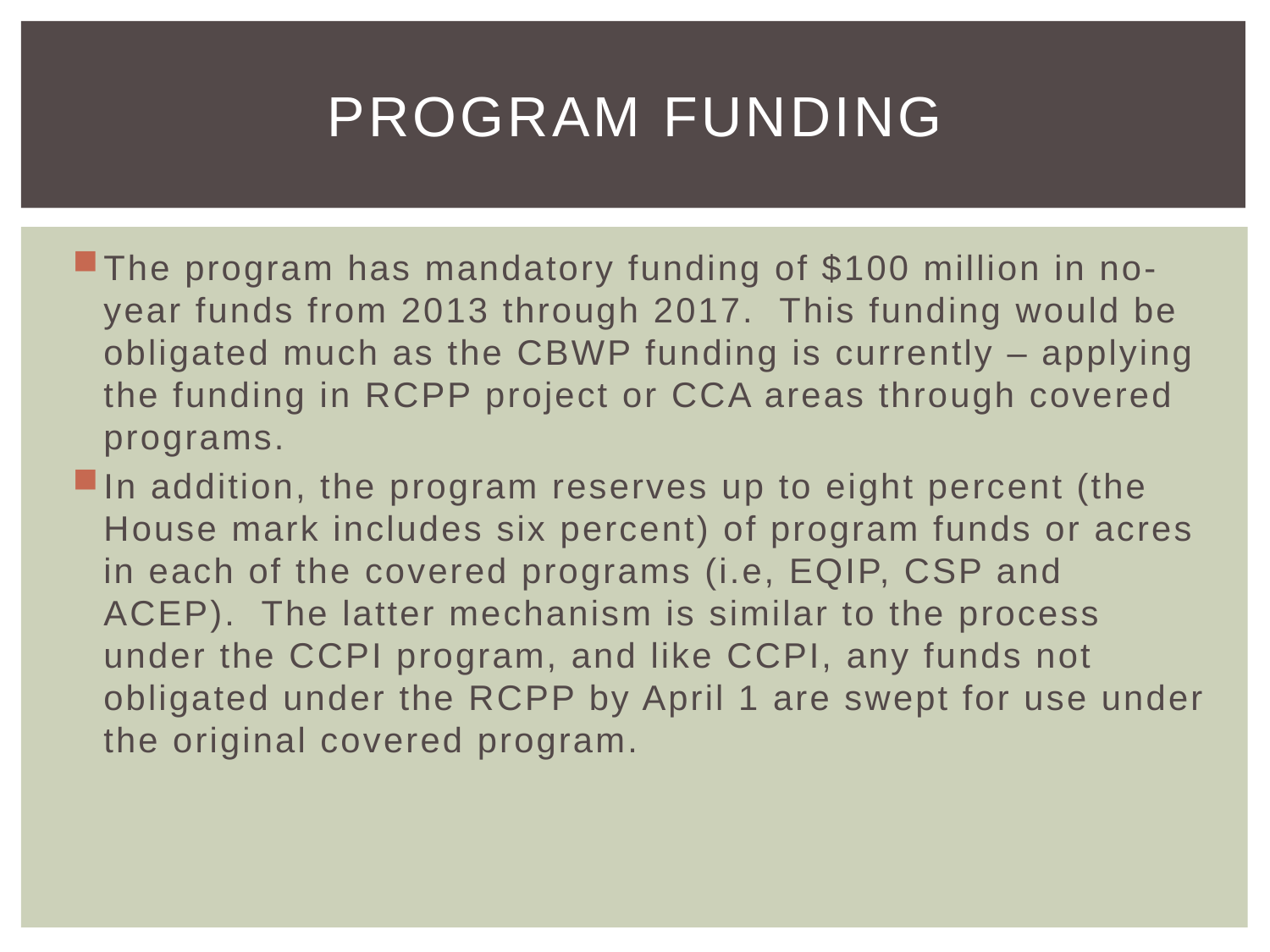

# PROGRAM FUNDING
The program has mandatory funding of $100 million in no-year funds from 2013 through 2017.  This funding would be obligated much as the CBWP funding is currently – applying the funding in RCPP project or CCA areas through covered programs.
In addition, the program reserves up to eight percent (the House mark includes six percent) of program funds or acres in each of the covered programs (i.e, EQIP, CSP and ACEP).  The latter mechanism is similar to the process under the CCPI program, and like CCPI, any funds not obligated under the RCPP by April 1 are swept for use under the original covered program.